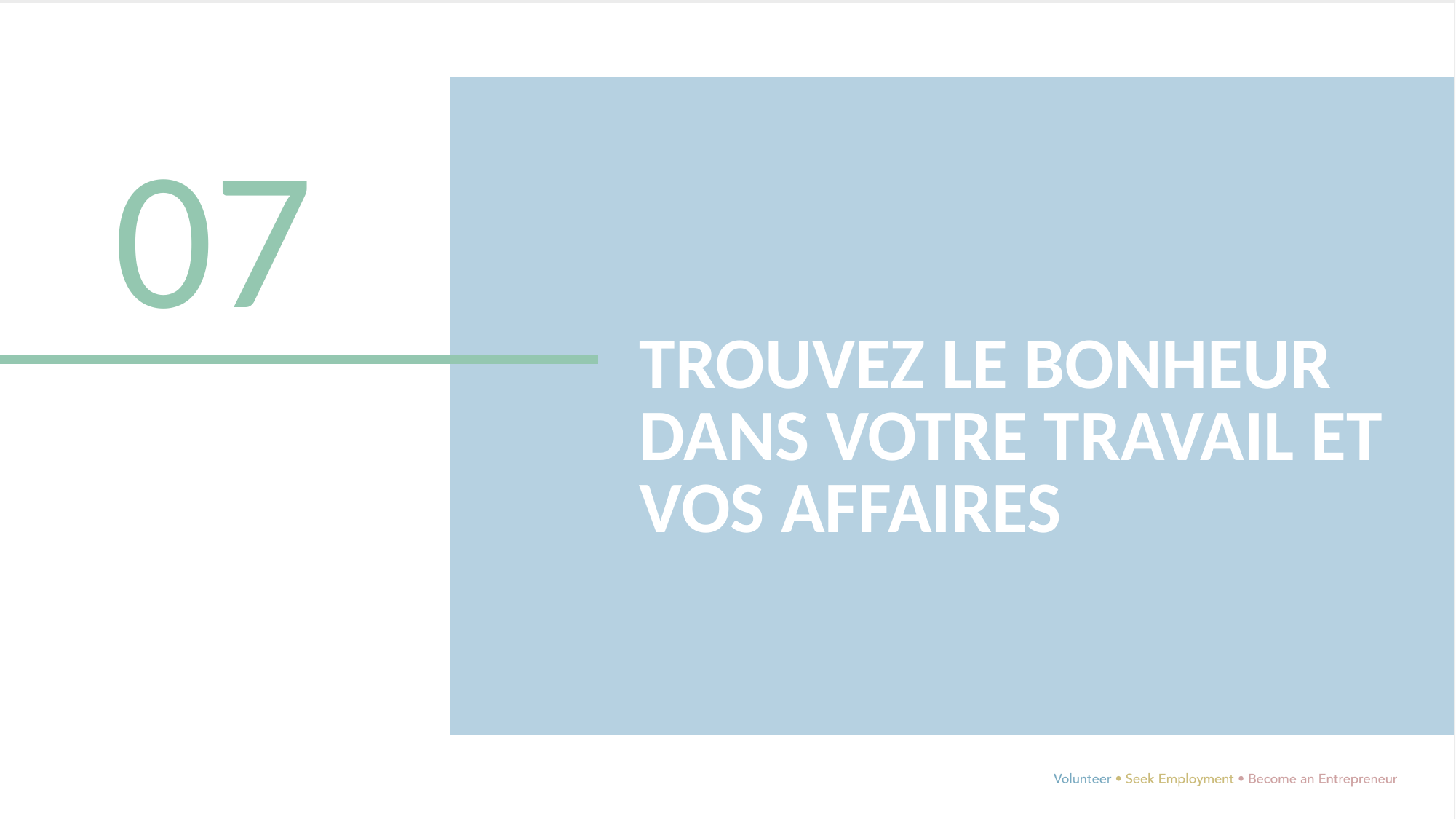

07
TROUVEZ LE BONHEUR DANS VOTRE TRAVAIL ET VOS AFFAIRES